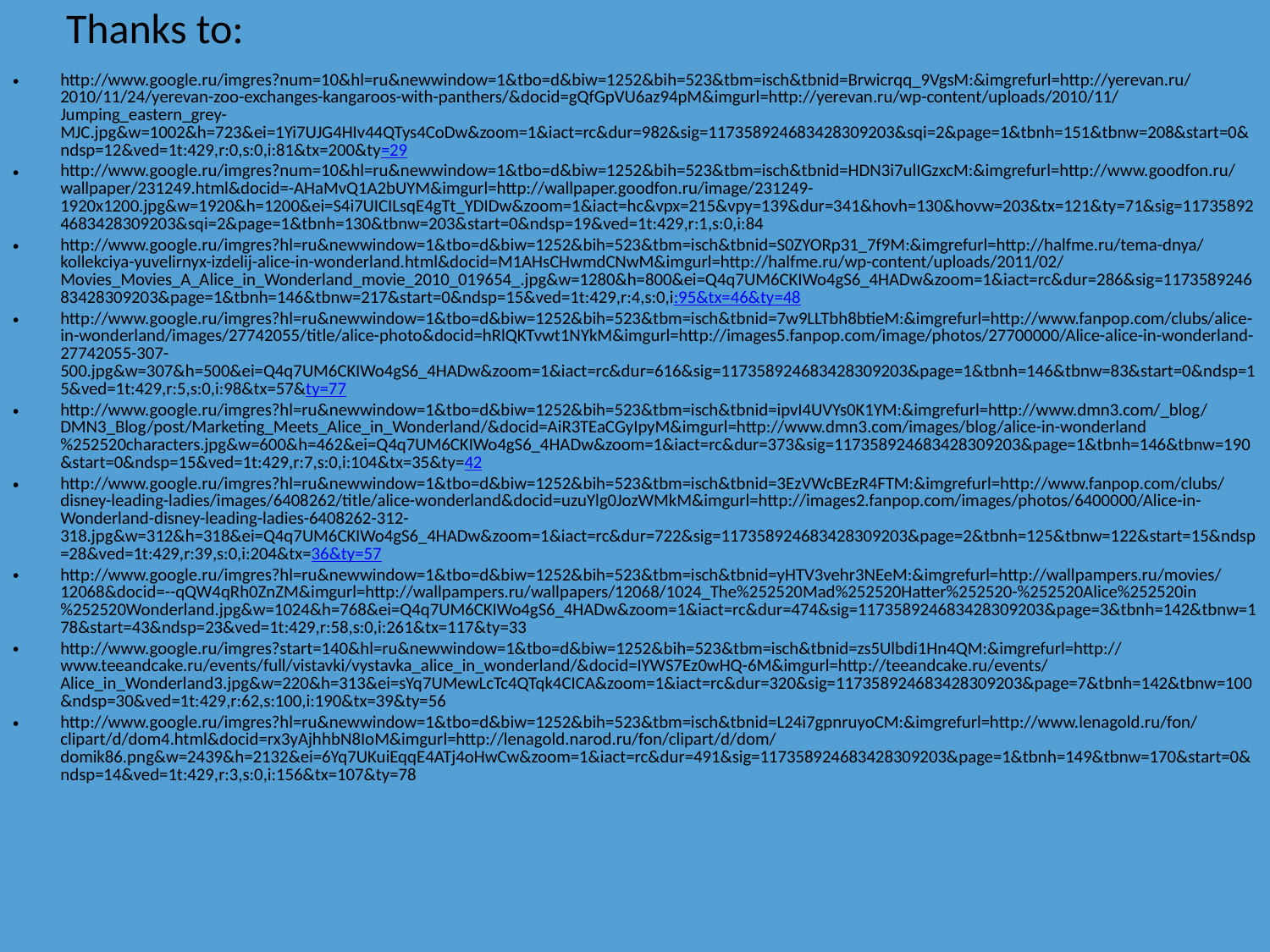

# Thanks to:
http://www.google.ru/imgres?num=10&hl=ru&newwindow=1&tbo=d&biw=1252&bih=523&tbm=isch&tbnid=Brwicrqq_9VgsM:&imgrefurl=http://yerevan.ru/2010/11/24/yerevan-zoo-exchanges-kangaroos-with-panthers/&docid=gQfGpVU6az94pM&imgurl=http://yerevan.ru/wp-content/uploads/2010/11/Jumping_eastern_grey-MJC.jpg&w=1002&h=723&ei=1Yi7UJG4HIv44QTys4CoDw&zoom=1&iact=rc&dur=982&sig=117358924683428309203&sqi=2&page=1&tbnh=151&tbnw=208&start=0&ndsp=12&ved=1t:429,r:0,s:0,i:81&tx=200&ty=29
http://www.google.ru/imgres?num=10&hl=ru&newwindow=1&tbo=d&biw=1252&bih=523&tbm=isch&tbnid=HDN3i7ulIGzxcM:&imgrefurl=http://www.goodfon.ru/wallpaper/231249.html&docid=-AHaMvQ1A2bUYM&imgurl=http://wallpaper.goodfon.ru/image/231249-1920x1200.jpg&w=1920&h=1200&ei=S4i7UICILsqE4gTt_YDIDw&zoom=1&iact=hc&vpx=215&vpy=139&dur=341&hovh=130&hovw=203&tx=121&ty=71&sig=117358924683428309203&sqi=2&page=1&tbnh=130&tbnw=203&start=0&ndsp=19&ved=1t:429,r:1,s:0,i:84
http://www.google.ru/imgres?hl=ru&newwindow=1&tbo=d&biw=1252&bih=523&tbm=isch&tbnid=S0ZYORp31_7f9M:&imgrefurl=http://halfme.ru/tema-dnya/kollekciya-yuvelirnyx-izdelij-alice-in-wonderland.html&docid=M1AHsCHwmdCNwM&imgurl=http://halfme.ru/wp-content/uploads/2011/02/Movies_Movies_A_Alice_in_Wonderland_movie_2010_019654_.jpg&w=1280&h=800&ei=Q4q7UM6CKIWo4gS6_4HADw&zoom=1&iact=rc&dur=286&sig=117358924683428309203&page=1&tbnh=146&tbnw=217&start=0&ndsp=15&ved=1t:429,r:4,s:0,i:95&tx=46&ty=48
http://www.google.ru/imgres?hl=ru&newwindow=1&tbo=d&biw=1252&bih=523&tbm=isch&tbnid=7w9LLTbh8btieM:&imgrefurl=http://www.fanpop.com/clubs/alice-in-wonderland/images/27742055/title/alice-photo&docid=hRlQKTvwt1NYkM&imgurl=http://images5.fanpop.com/image/photos/27700000/Alice-alice-in-wonderland-27742055-307-500.jpg&w=307&h=500&ei=Q4q7UM6CKIWo4gS6_4HADw&zoom=1&iact=rc&dur=616&sig=117358924683428309203&page=1&tbnh=146&tbnw=83&start=0&ndsp=15&ved=1t:429,r:5,s:0,i:98&tx=57&ty=77
http://www.google.ru/imgres?hl=ru&newwindow=1&tbo=d&biw=1252&bih=523&tbm=isch&tbnid=ipvI4UVYs0K1YM:&imgrefurl=http://www.dmn3.com/_blog/DMN3_Blog/post/Marketing_Meets_Alice_in_Wonderland/&docid=AiR3TEaCGyIpyM&imgurl=http://www.dmn3.com/images/blog/alice-in-wonderland%252520characters.jpg&w=600&h=462&ei=Q4q7UM6CKIWo4gS6_4HADw&zoom=1&iact=rc&dur=373&sig=117358924683428309203&page=1&tbnh=146&tbnw=190&start=0&ndsp=15&ved=1t:429,r:7,s:0,i:104&tx=35&ty=42
http://www.google.ru/imgres?hl=ru&newwindow=1&tbo=d&biw=1252&bih=523&tbm=isch&tbnid=3EzVWcBEzR4FTM:&imgrefurl=http://www.fanpop.com/clubs/disney-leading-ladies/images/6408262/title/alice-wonderland&docid=uzuYlg0JozWMkM&imgurl=http://images2.fanpop.com/images/photos/6400000/Alice-in-Wonderland-disney-leading-ladies-6408262-312-318.jpg&w=312&h=318&ei=Q4q7UM6CKIWo4gS6_4HADw&zoom=1&iact=rc&dur=722&sig=117358924683428309203&page=2&tbnh=125&tbnw=122&start=15&ndsp=28&ved=1t:429,r:39,s:0,i:204&tx=36&ty=57
http://www.google.ru/imgres?hl=ru&newwindow=1&tbo=d&biw=1252&bih=523&tbm=isch&tbnid=yHTV3vehr3NEeM:&imgrefurl=http://wallpampers.ru/movies/12068&docid=--qQW4qRh0ZnZM&imgurl=http://wallpampers.ru/wallpapers/12068/1024_The%252520Mad%252520Hatter%252520-%252520Alice%252520in%252520Wonderland.jpg&w=1024&h=768&ei=Q4q7UM6CKIWo4gS6_4HADw&zoom=1&iact=rc&dur=474&sig=117358924683428309203&page=3&tbnh=142&tbnw=178&start=43&ndsp=23&ved=1t:429,r:58,s:0,i:261&tx=117&ty=33
http://www.google.ru/imgres?start=140&hl=ru&newwindow=1&tbo=d&biw=1252&bih=523&tbm=isch&tbnid=zs5Ulbdi1Hn4QM:&imgrefurl=http://www.teeandcake.ru/events/full/vistavki/vystavka_alice_in_wonderland/&docid=IYWS7Ez0wHQ-6M&imgurl=http://teeandcake.ru/events/Alice_in_Wonderland3.jpg&w=220&h=313&ei=sYq7UMewLcTc4QTqk4CICA&zoom=1&iact=rc&dur=320&sig=117358924683428309203&page=7&tbnh=142&tbnw=100&ndsp=30&ved=1t:429,r:62,s:100,i:190&tx=39&ty=56
http://www.google.ru/imgres?hl=ru&newwindow=1&tbo=d&biw=1252&bih=523&tbm=isch&tbnid=L24i7gpnruyoCM:&imgrefurl=http://www.lenagold.ru/fon/clipart/d/dom4.html&docid=rx3yAjhhbN8IoM&imgurl=http://lenagold.narod.ru/fon/clipart/d/dom/domik86.png&w=2439&h=2132&ei=6Yq7UKuiEqqE4ATj4oHwCw&zoom=1&iact=rc&dur=491&sig=117358924683428309203&page=1&tbnh=149&tbnw=170&start=0&ndsp=14&ved=1t:429,r:3,s:0,i:156&tx=107&ty=78